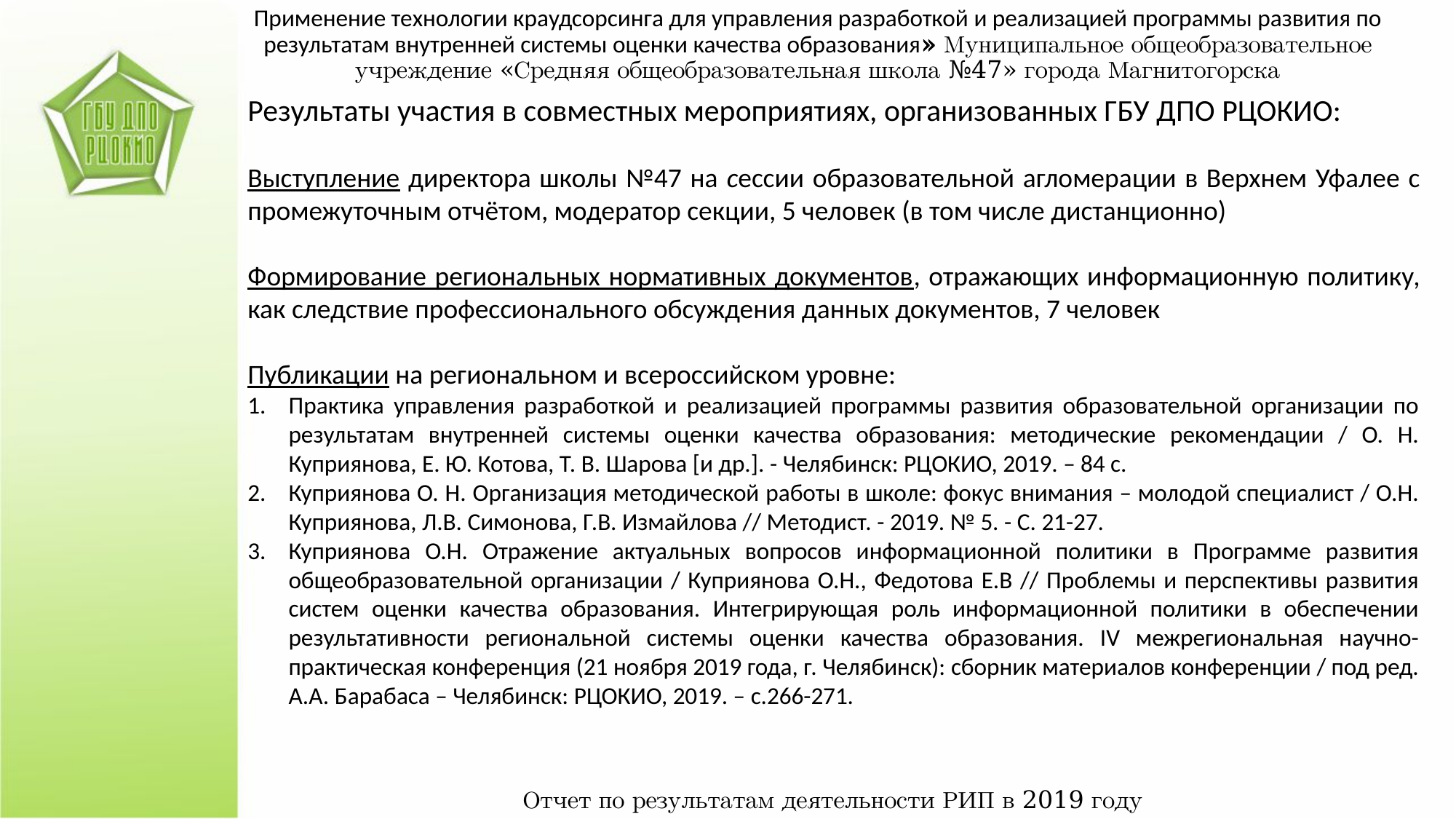

Применение технологии краудсорсинга для управления разработкой и реализацией программы развития по результатам внутренней системы оценки качества образования» Муниципальное общеобразовательное учреждение «Средняя общеобразовательная школа №47» города Магнитогорска
Результаты участия в совместных мероприятиях, организованных ГБУ ДПО РЦОКИО:

Выступление директора школы №47 на сессии образовательной агломерации в Верхнем Уфалее с промежуточным отчётом, модератор секции, 5 человек (в том числе дистанционно)

Формирование региональных нормативных документов, отражающих информационную политику, как следствие профессионального обсуждения данных документов, 7 человек

Публикации на региональном и всероссийском уровне:
Практика управления разработкой и реализацией программы развития образовательной организации по результатам внутренней системы оценки качества образования: методические рекомендации / О. Н. Куприянова, Е. Ю. Котова, Т. В. Шарова [и др.]. - Челябинск: РЦОКИО, 2019. – 84 с.
Куприянова О. Н. Организация методической работы в школе: фокус внимания – молодой специалист / О.Н. Куприянова, Л.В. Симонова, Г.В. Измайлова // Методист. - 2019. № 5. - С. 21-27.
Куприянова О.Н. Отражение актуальных вопросов информационной политики в Программе развития общеобразовательной организации / Куприянова О.Н., Федотова Е.В // Проблемы и перспективы развития систем оценки качества образования. Интегрирующая роль информационной политики в обеспечении результативности региональной системы оценки качества образования. IV межрегиональная научно-практическая конференция (21 ноября 2019 года, г. Челябинск): сборник материалов конференции / под ред. А.А. Барабаса – Челябинск: РЦОКИО, 2019. – с.266-271.
Отчет по результатам деятельности РИП в 2019 году